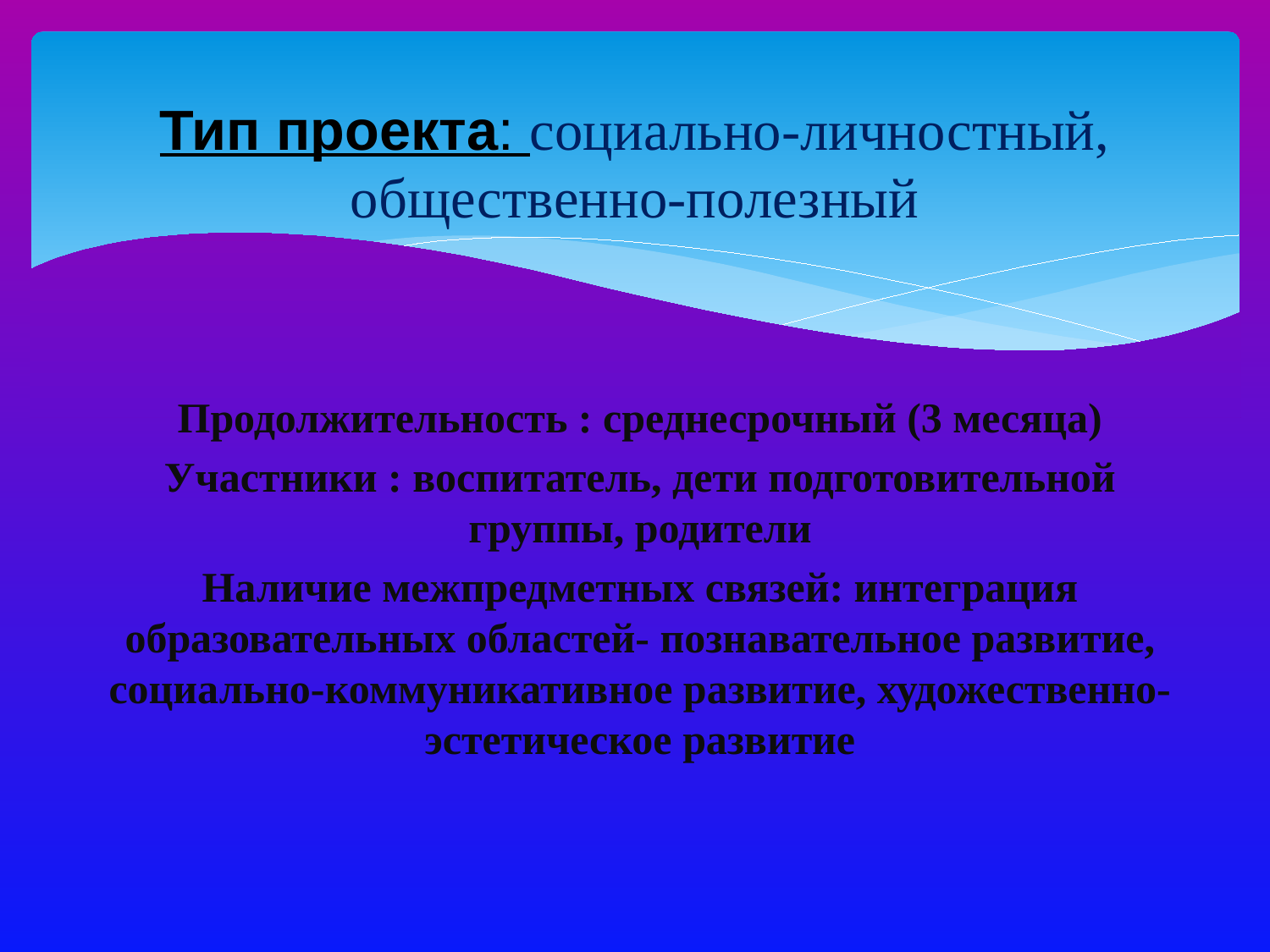

# Тип проекта: социально-личностный, общественно-полезный

Продолжительность : среднесрочный (3 месяца)
Участники : воспитатель, дети подготовительной группы, родители
Наличие межпредметных связей: интеграция образовательных областей- познавательное развитие, социально-коммуникативное развитие, художественно-эстетическое развитие